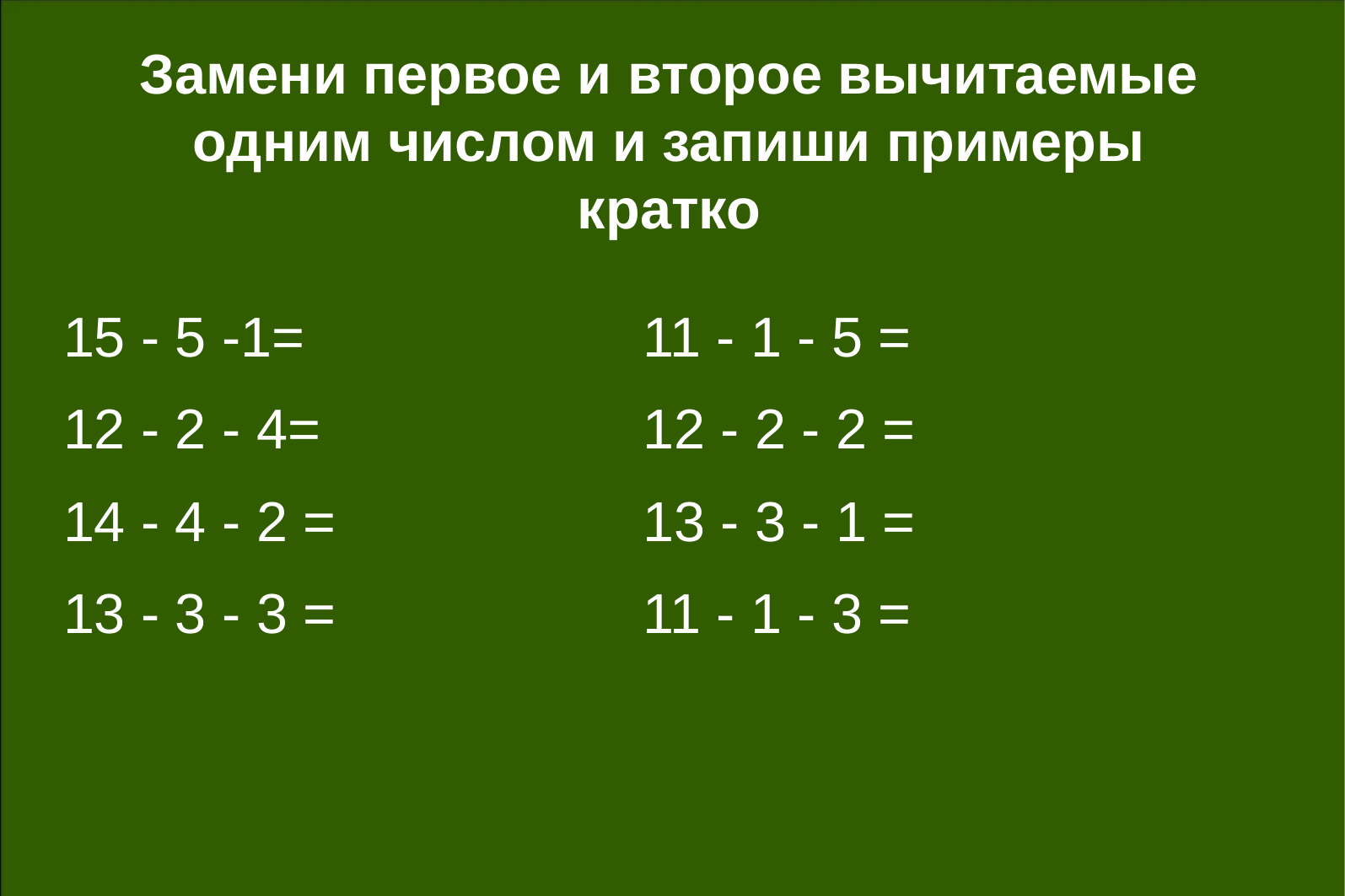

# Замени первое и второе вычитаемые одним числом и запиши примеры кратко

15 - 5 -1=
12 - 2 - 4=
14 - 4 - 2 =
13 - 3 - 3 =
11 - 1 - 5 =
12 - 2 - 2 =
13 - 3 - 1 =
11 - 1 - 3 =